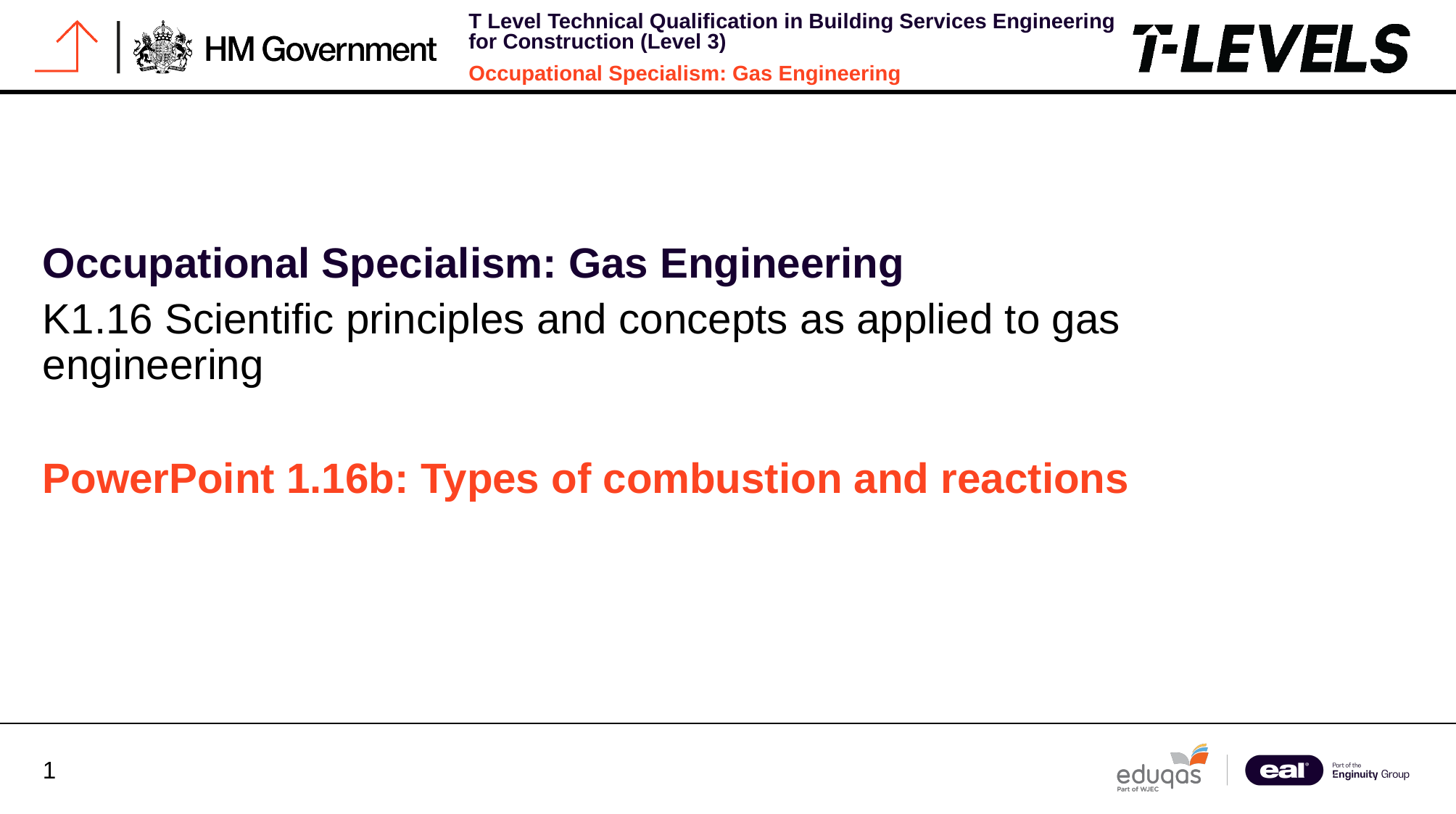

Occupational Specialism: Gas Engineering
K1.16 Scientific principles and concepts as applied to gas engineering

PowerPoint 1.16b: Types of combustion and reactions